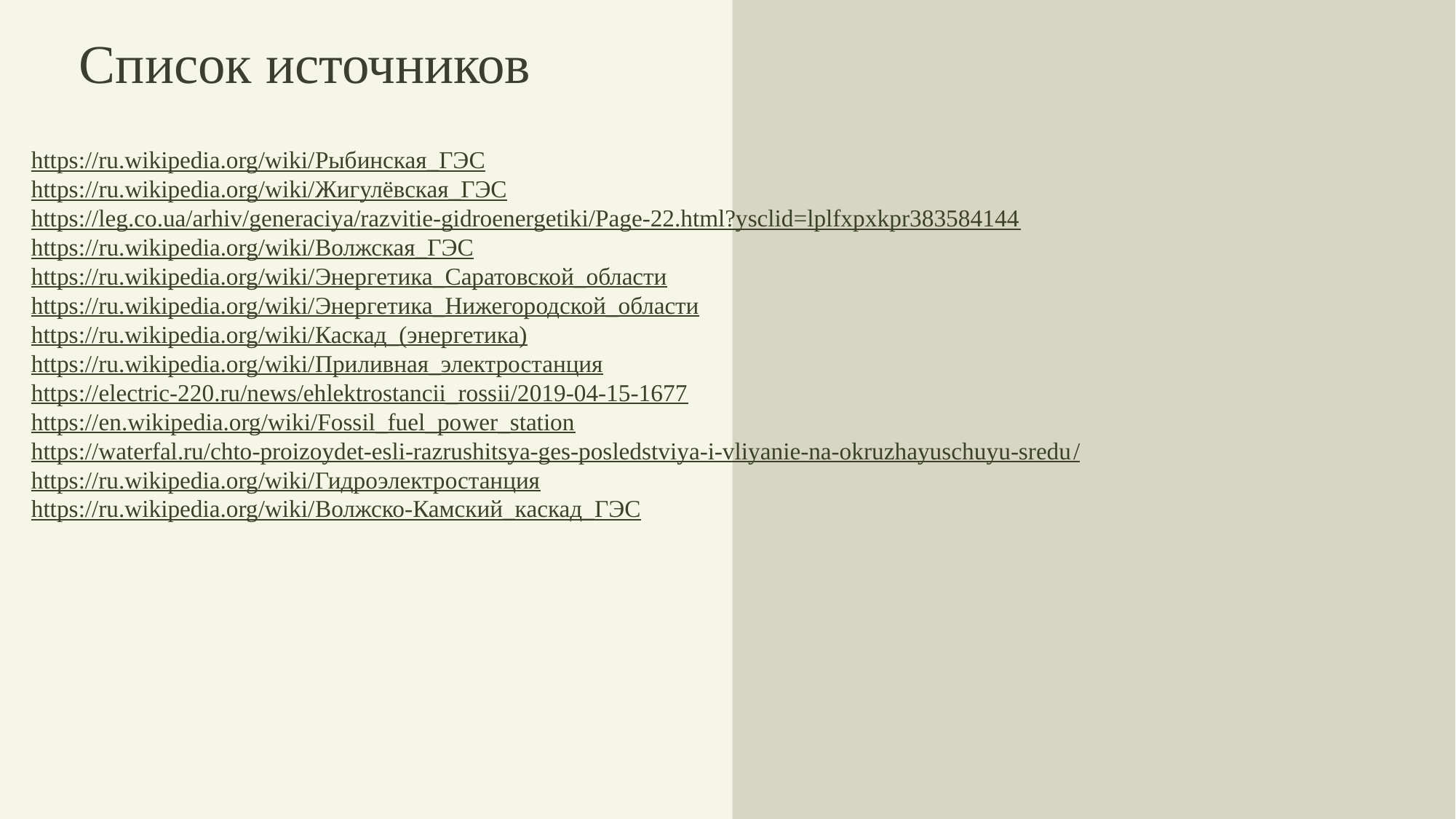

# Список источников
https://ru.wikipedia.org/wiki/Рыбинская_ГЭС
https://ru.wikipedia.org/wiki/Жигулёвская_ГЭС
https://leg.co.ua/arhiv/generaciya/razvitie-gidroenergetiki/Page-22.html?ysclid=lplfxpxkpr383584144
https://ru.wikipedia.org/wiki/Волжская_ГЭС
https://ru.wikipedia.org/wiki/Энергетика_Саратовской_области
https://ru.wikipedia.org/wiki/Энергетика_Нижегородской_области
https://ru.wikipedia.org/wiki/Каскад_(энергетика)
https://ru.wikipedia.org/wiki/Приливная_электростанция
https://electric-220.ru/news/ehlektrostancii_rossii/2019-04-15-1677
https://en.wikipedia.org/wiki/Fossil_fuel_power_station
https://waterfal.ru/chto-proizoydet-esli-razrushitsya-ges-posledstviya-i-vliyanie-na-okruzhayuschuyu-sredu/
https://ru.wikipedia.org/wiki/Гидроэлектростанция
https://ru.wikipedia.org/wiki/Волжско-Камский_каскад_ГЭС